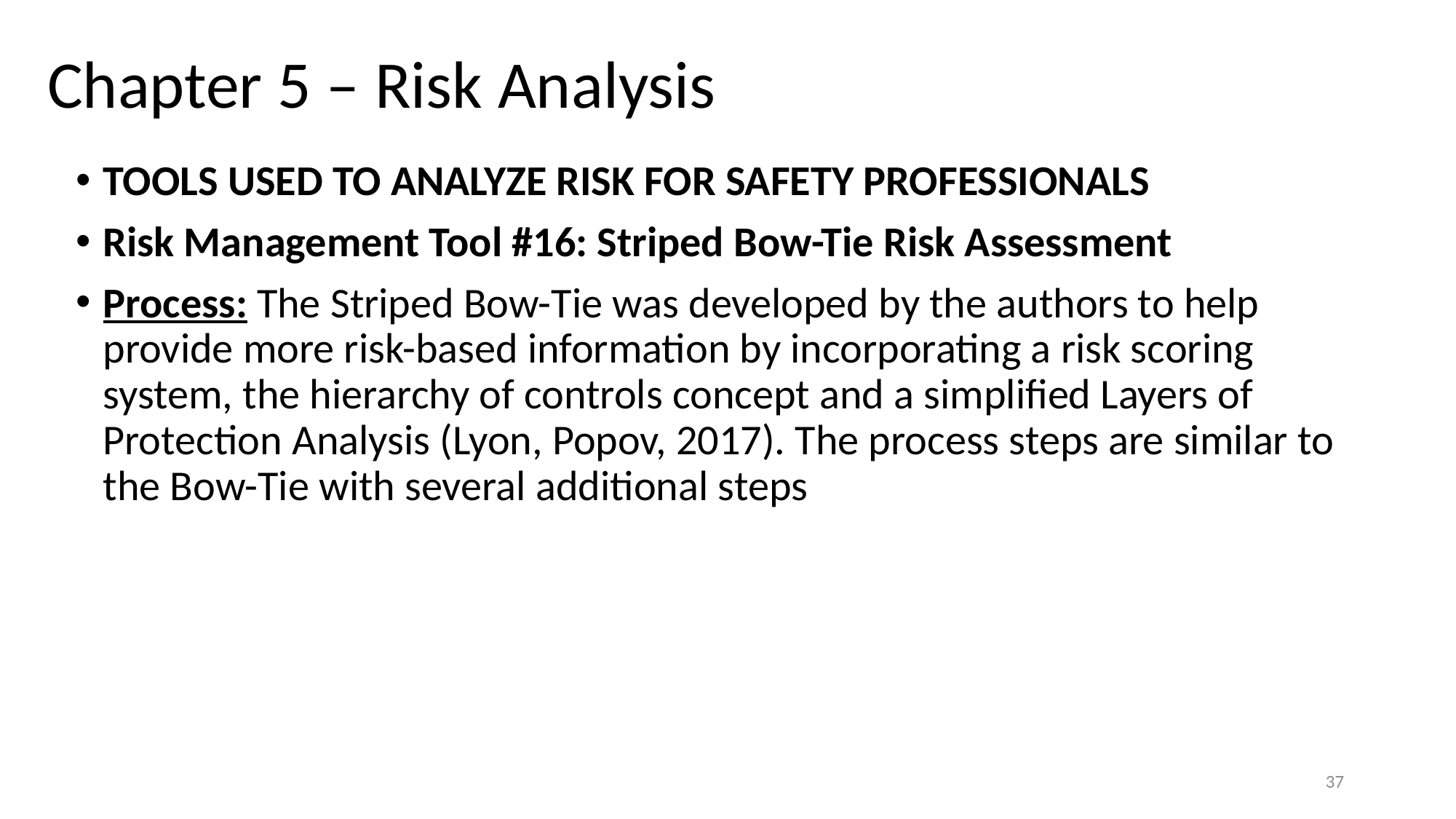

# Chapter 5 – Risk Analysis
TOOLS USED TO ANALYZE RISK FOR SAFETY PROFESSIONALS
Risk Management Tool #16: Striped Bow-Tie Risk Assessment
Process: The Striped Bow-Tie was developed by the authors to help provide more risk-based information by incorporating a risk scoring system, the hierarchy of controls concept and a simplified Layers of Protection Analysis (Lyon, Popov, 2017). The process steps are similar to the Bow-Tie with several additional steps
37